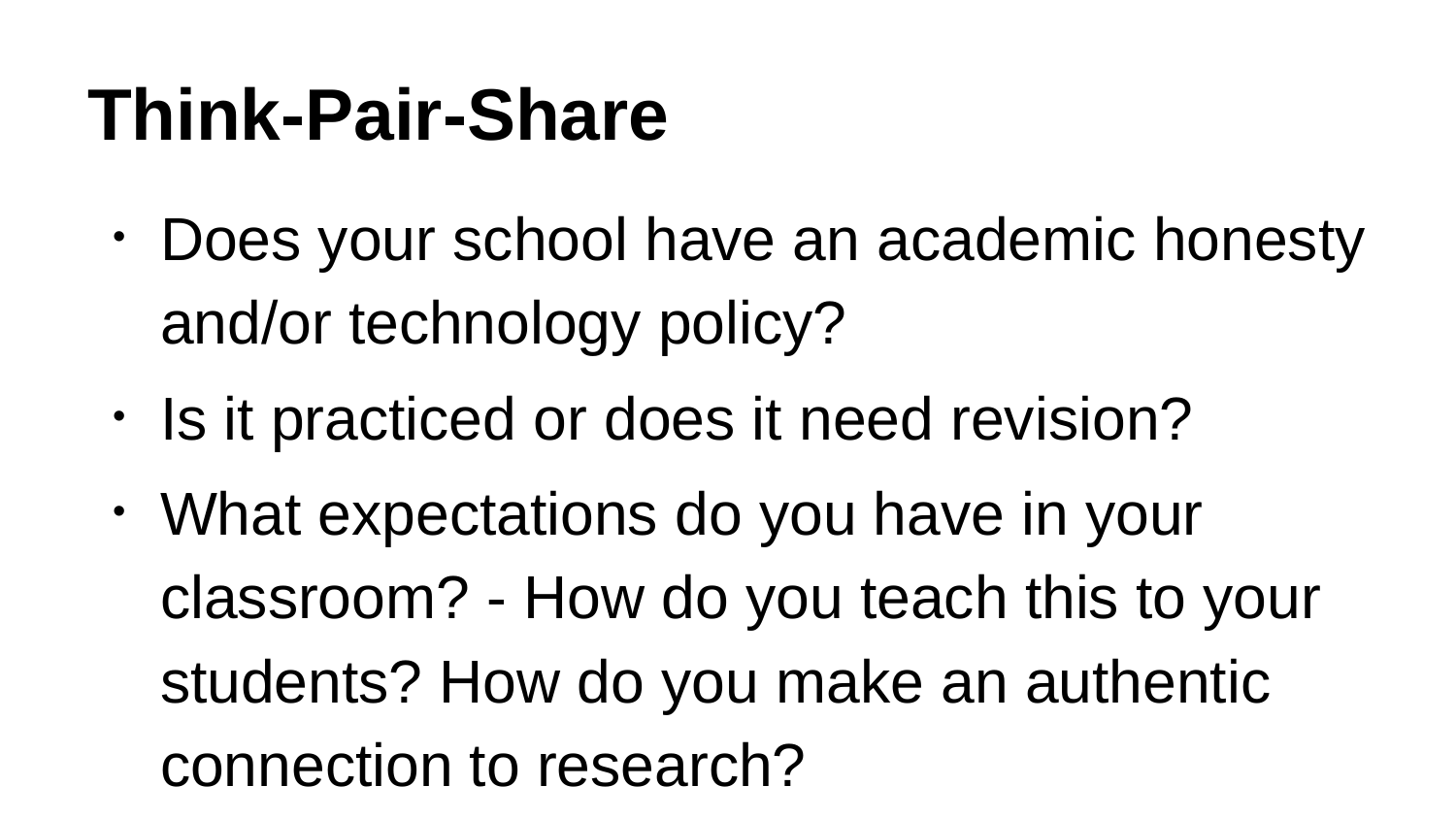

# Think-Pair-Share
Does your school have an academic honesty and/or technology policy?
Is it practiced or does it need revision?
What expectations do you have in your classroom? - How do you teach this to your students? How do you make an authentic connection to research?